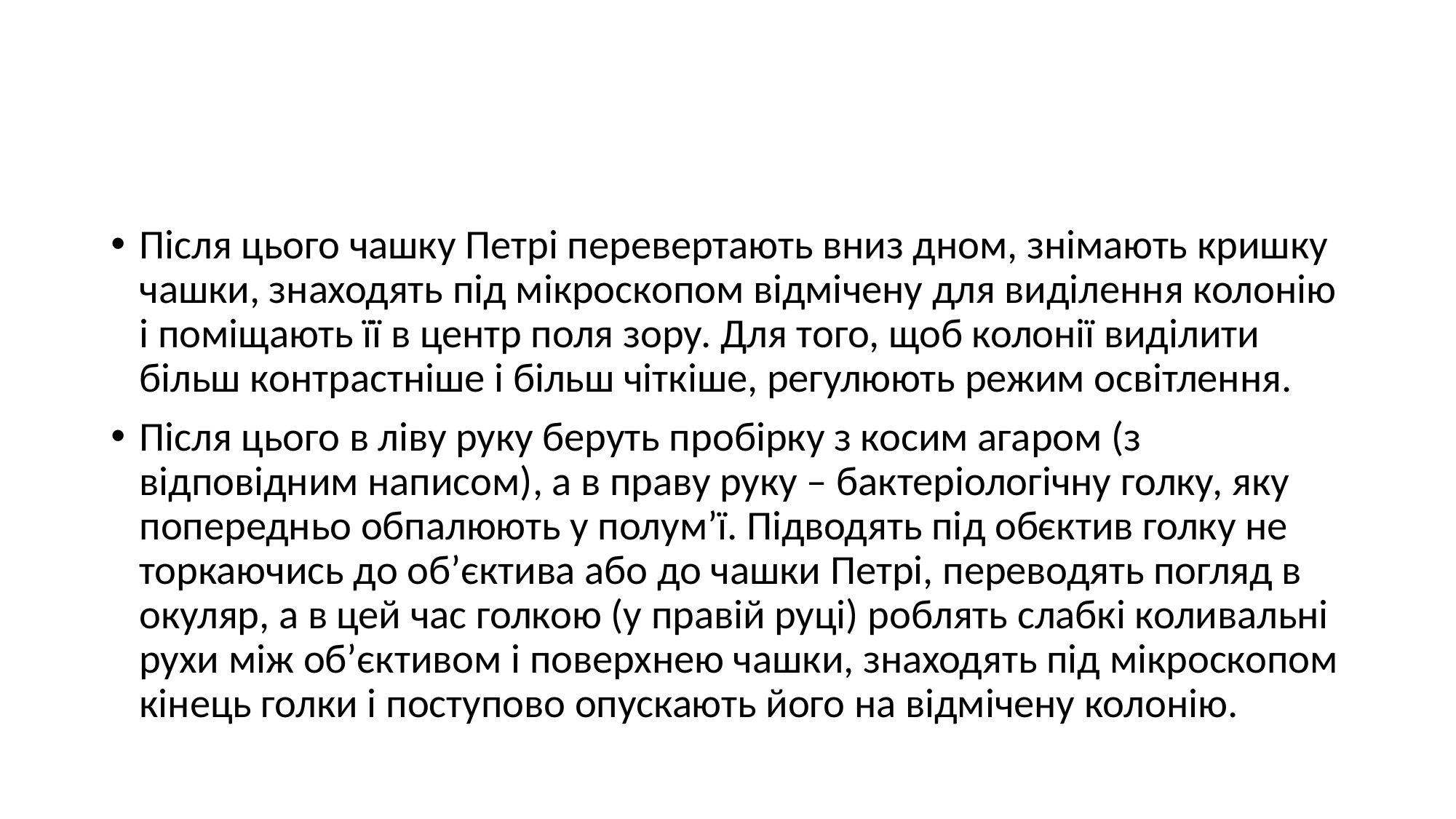

#
Після цього чашку Петрі перевертають вниз дном, знімають кришку чашки, знаходять під мікроскопом відмічену для виділення колонію і поміщають її в центр поля зору. Для того, щоб колонії виділити більш контрастніше і більш чіткіше, регулюють режим освітлення.
Після цього в ліву руку беруть пробірку з косим агаром (з відповідним написом), а в праву руку – бактеріологічну голку, яку попередньо обпалюють у полум’ї. Підводять під обєктив голку не торкаючись до об’єктива або до чашки Петрі, переводять погляд в окуляр, а в цей час голкою (у правій руці) роблять слабкі коливальні рухи між об’єктивом і поверхнею чашки, знаходять під мікроскопом кінець голки і поступово опускають його на відмічену колонію.